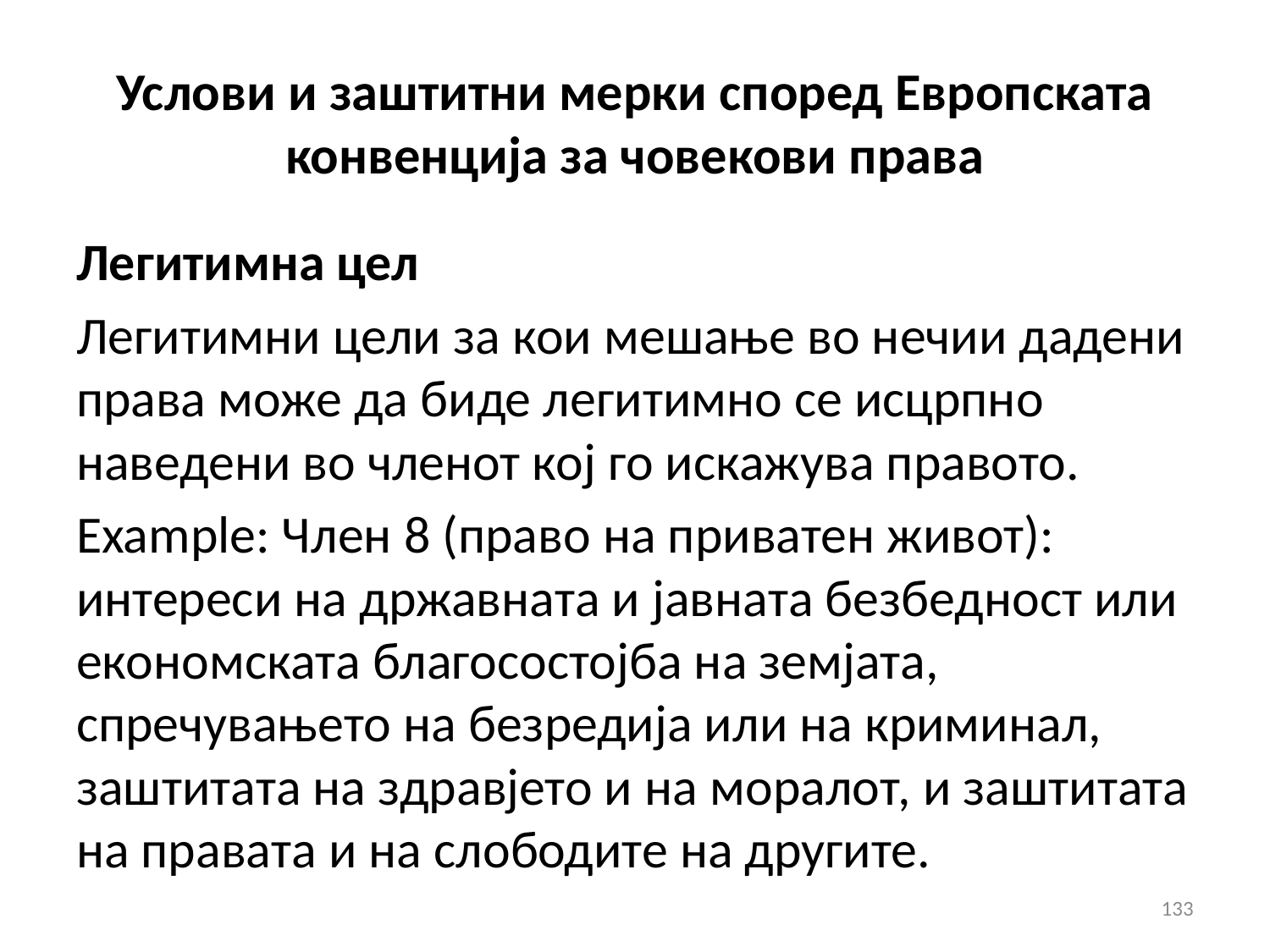

# Услови и заштитни мерки според Европската конвенција за човекови права
Легитимна цел
Легитимни цели за кои мешање во нечии дадени права може да биде легитимно се исцрпно наведени во членот кој го искажува правото.
Example: Член 8 (право на приватен живот): интереси на државната и јавната безбедност или економската благосостојба на земјата, спречувањето на безредија или на криминал, заштитата на здравјето и на моралот, и заштитата на правата и на слободите на другите.

133